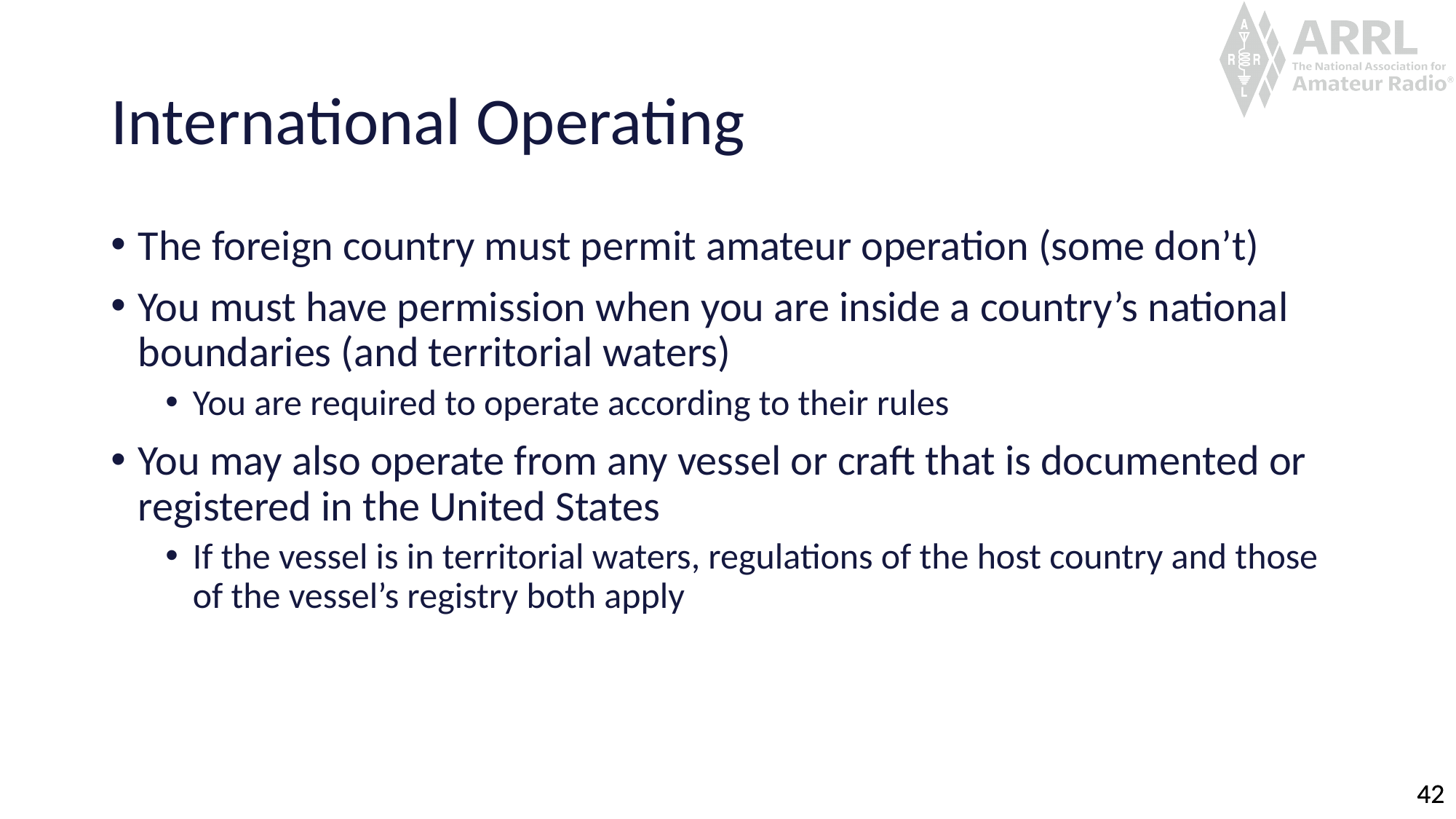

# International Operating
The foreign country must permit amateur operation (some don’t)
You must have permission when you are inside a country’s national boundaries (and territorial waters)
You are required to operate according to their rules
You may also operate from any vessel or craft that is documented or registered in the United States
If the vessel is in territorial waters, regulations of the host country and those of the vessel’s registry both apply